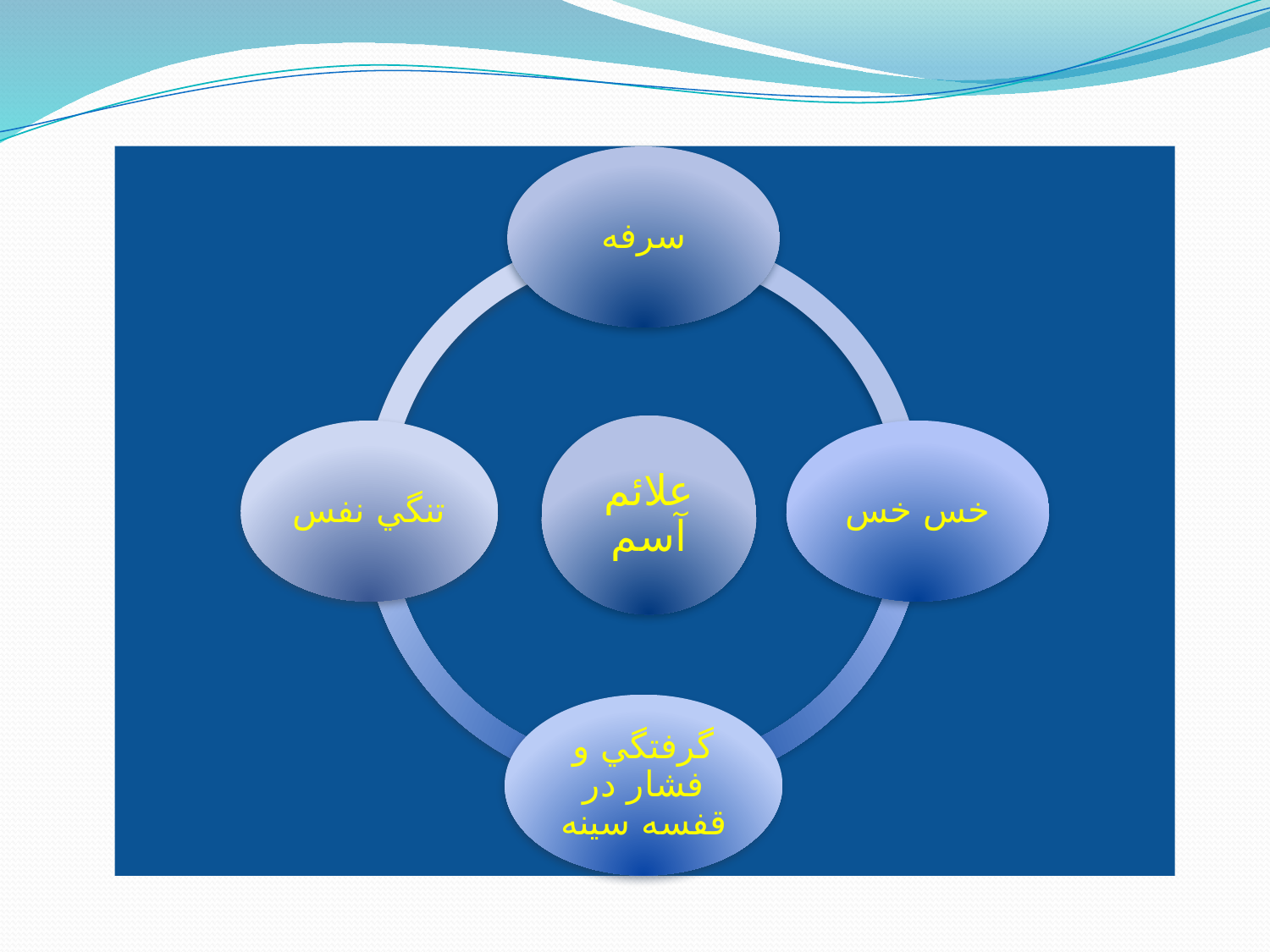

علائم آسم
سرفه
خس خس
گرفتگي و فشار در قفسه سينه
تنگي نفس